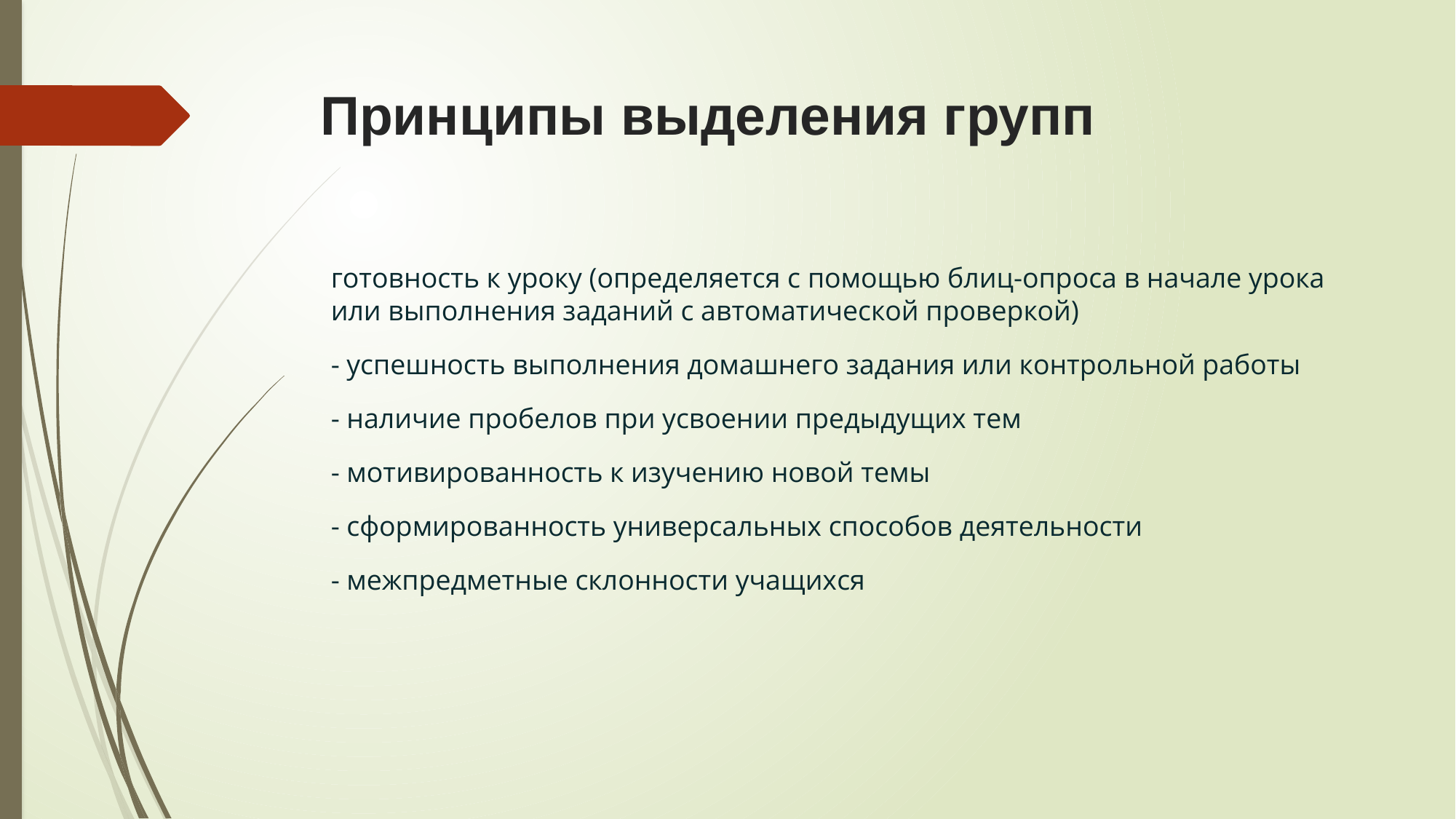

# Принципы выделения групп
готовность к уроку (определяется с помощью блиц-опроса в начале урока или выполнения заданий с автоматической проверкой)
- успешность выполнения домашнего задания или контрольной работы
- наличие пробелов при усвоении предыдущих тем
- мотивированность к изучению новой темы
- сформированность универсальных способов деятельности
- межпредметные склонности учащихся